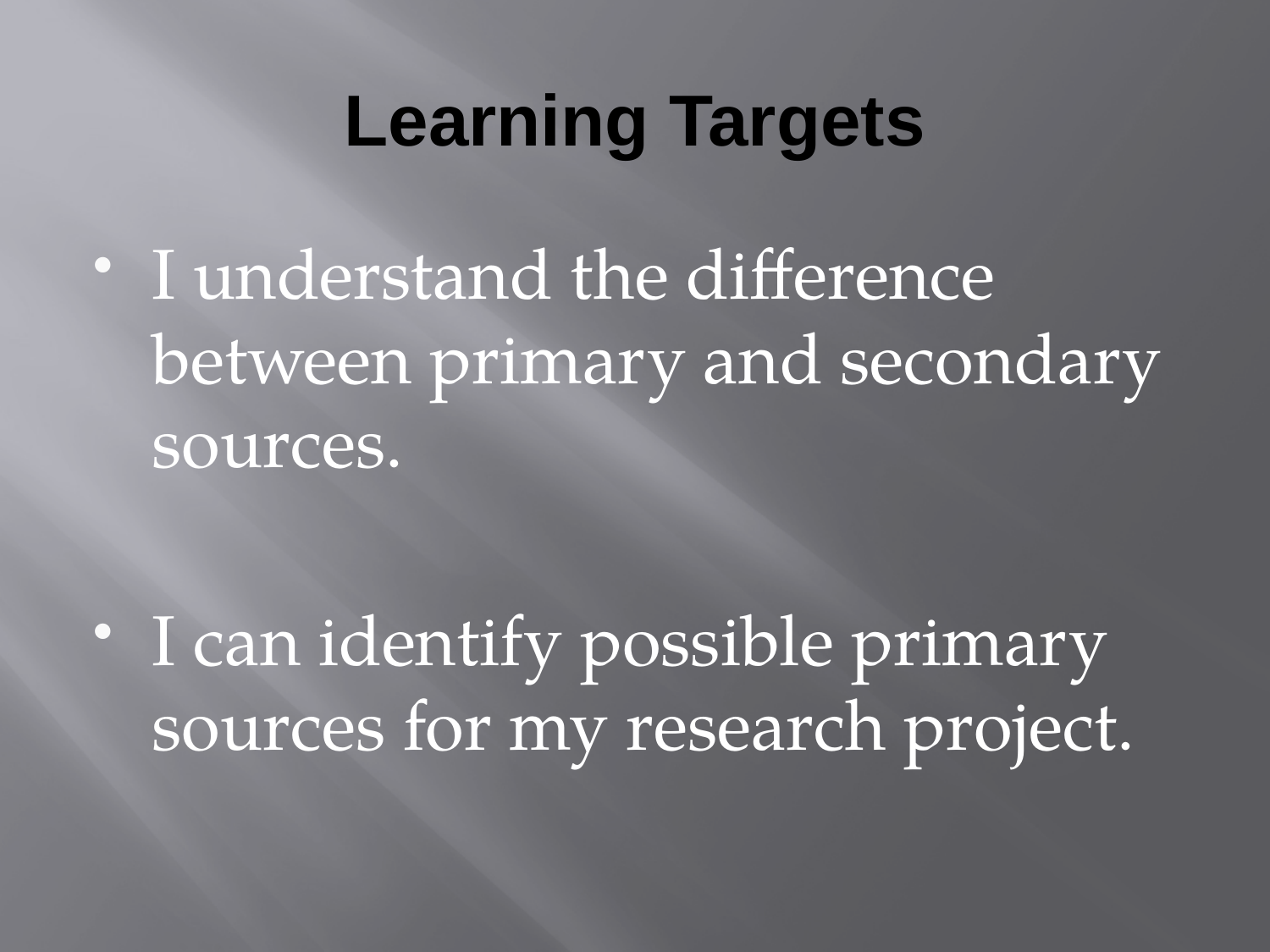

# Learning Targets
I understand the difference between primary and secondary sources.

I can identify possible primary sources for my research project.